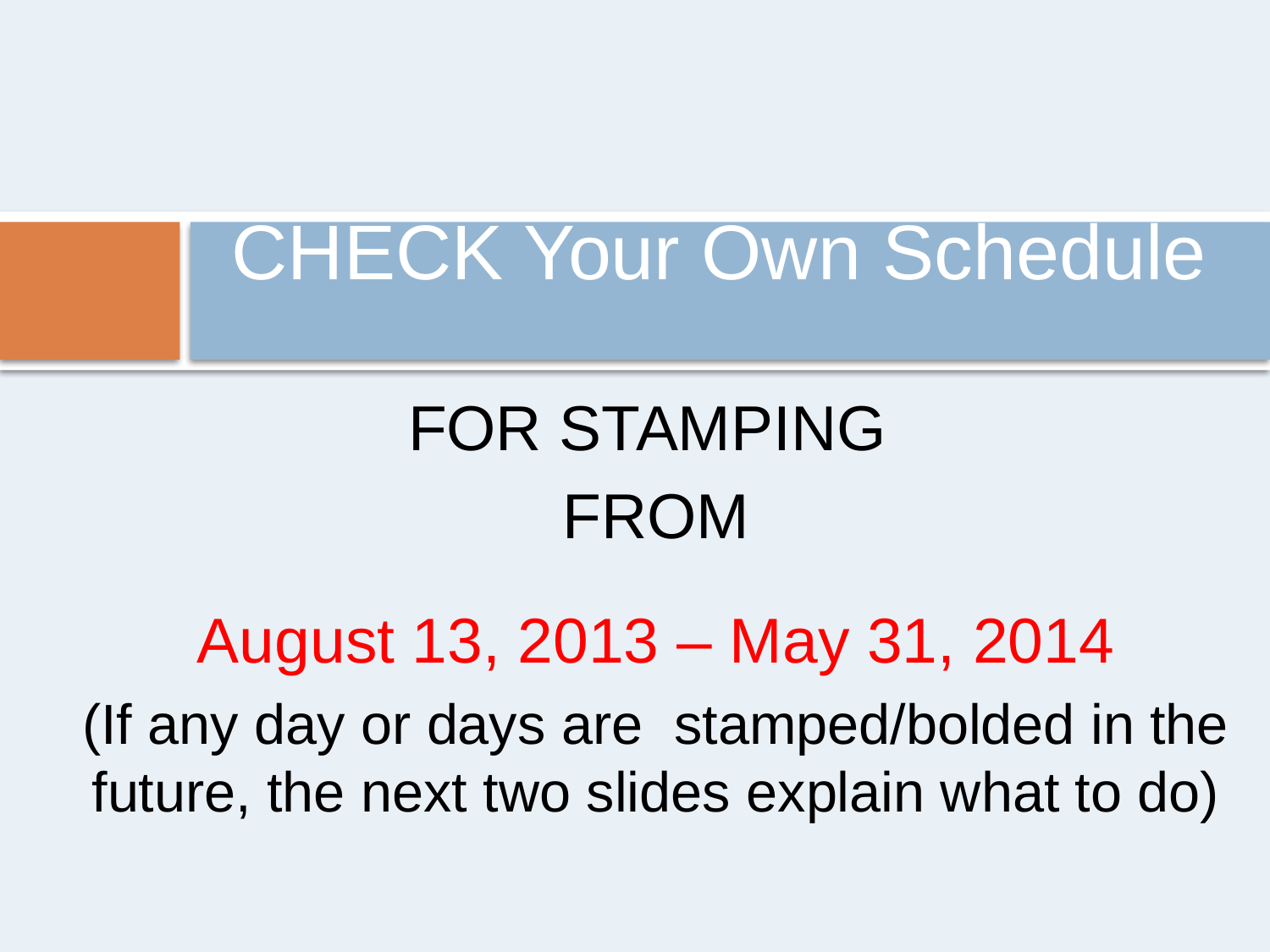

# CHECK Your Own Schedule
FOR STAMPING
FROM

August 13, 2013 – May 31, 2014
(If any day or days are  stamped/bolded in the future, the next two slides explain what to do)